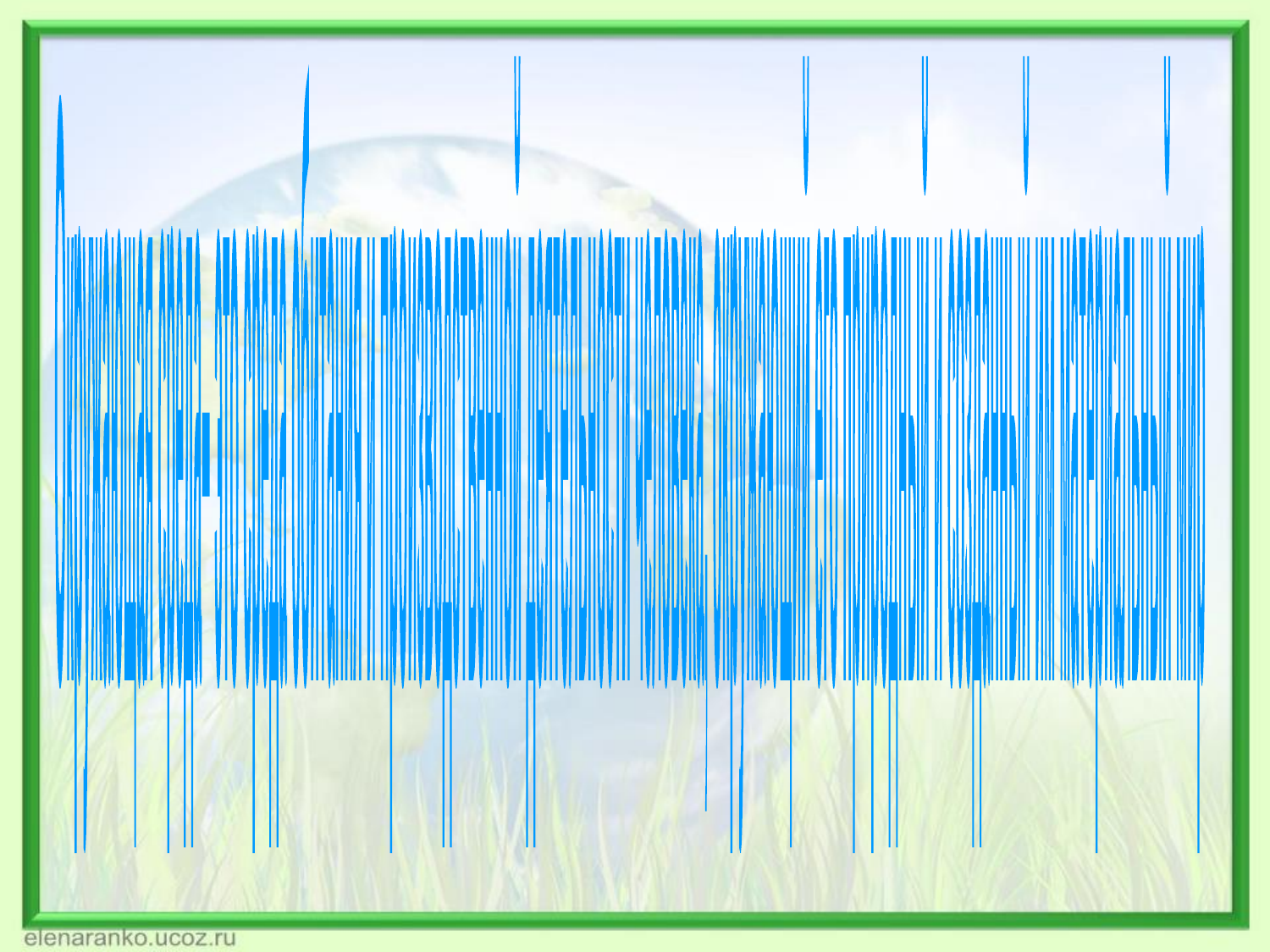

Окружающая среда–
это среда обитания и производственной деятельности человека, окружающий его природный и созданный им материальный мир